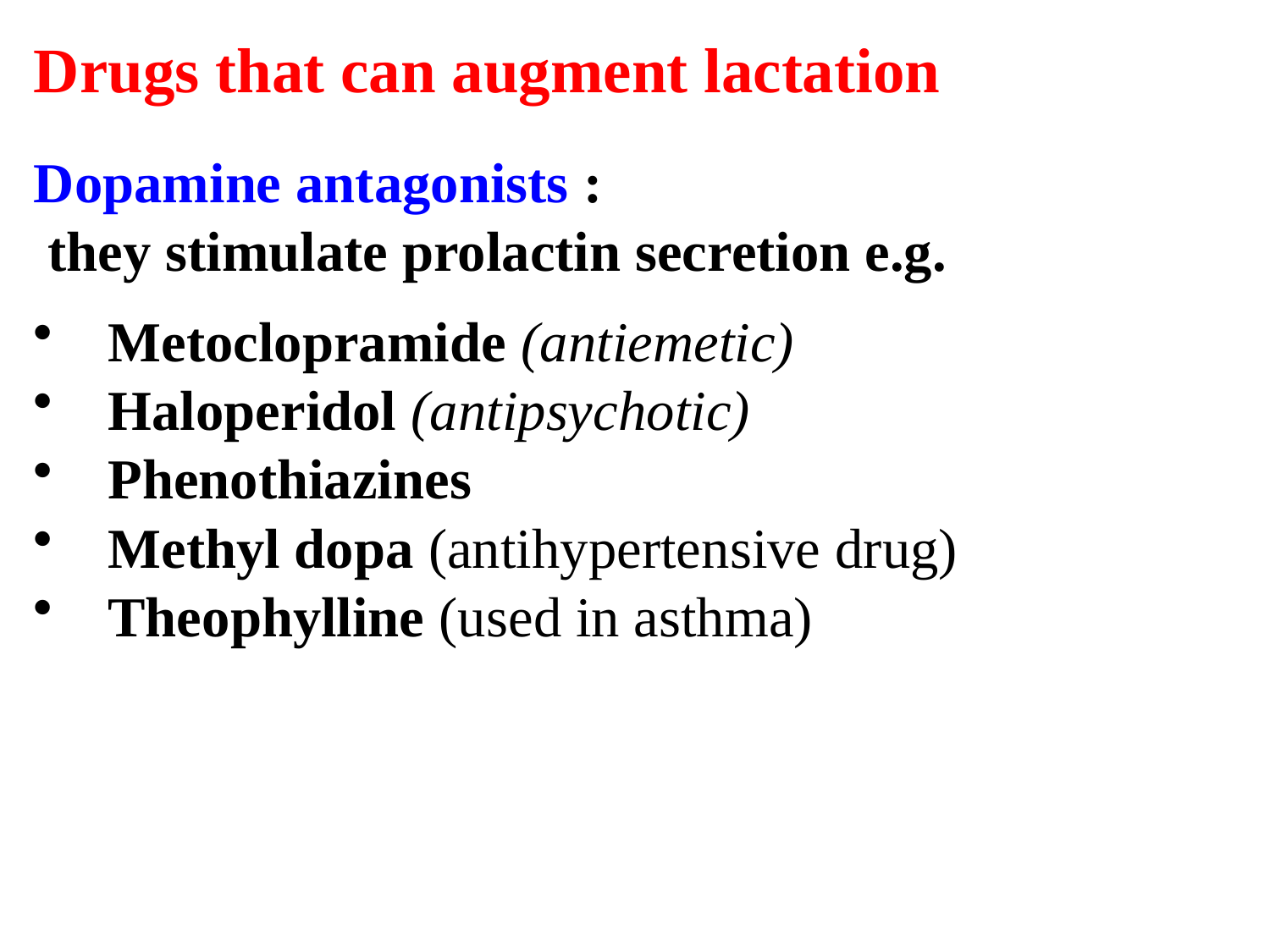

Drugs that can augment lactation

Dopamine antagonists :
 they stimulate prolactin secretion e.g.

Metoclopramide (antiemetic)
Haloperidol (antipsychotic)
Phenothiazines
Methyl dopa (antihypertensive drug)
Theophylline (used in asthma)